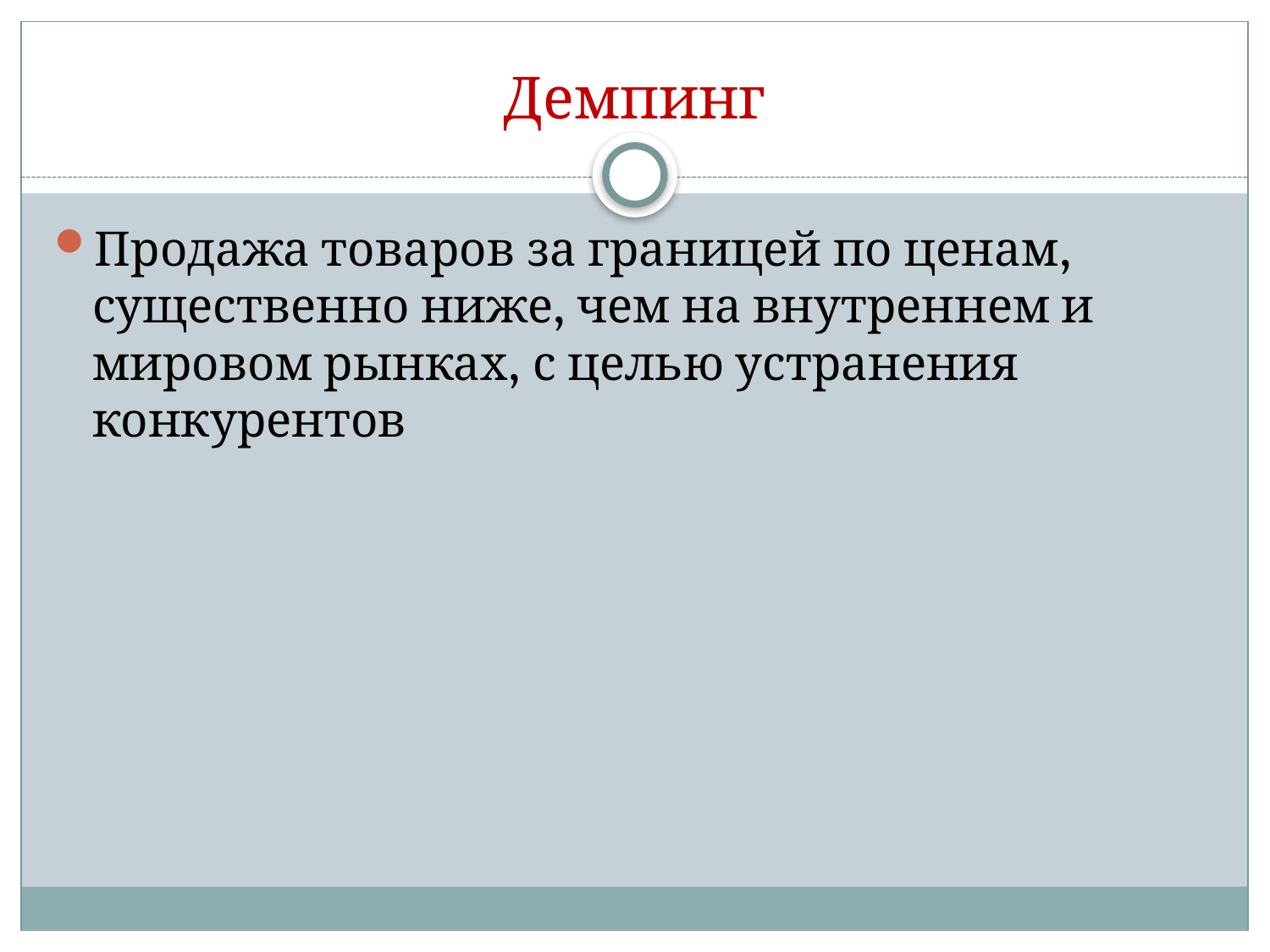

# Демпинг
Продажа товаров за границей по ценам, существенно ниже, чем на внутреннем и мировом рынках, с целью устранения конкурентов